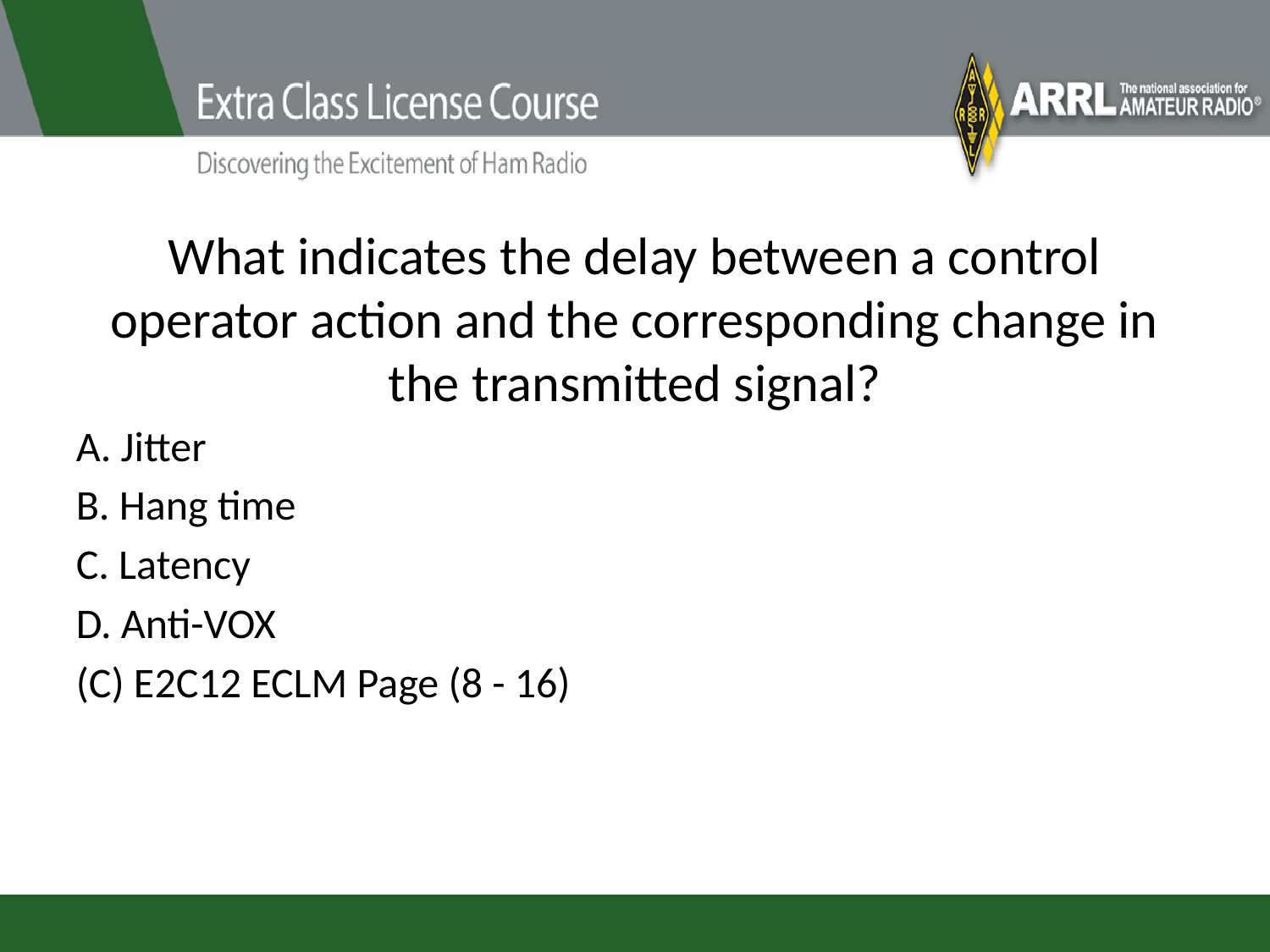

# What indicates the delay between a control operator action and the corresponding change in the transmitted signal?
A. Jitter
B. Hang time
C. Latency
D. Anti-VOX
(C) E2C12 ECLM Page (8 - 16)